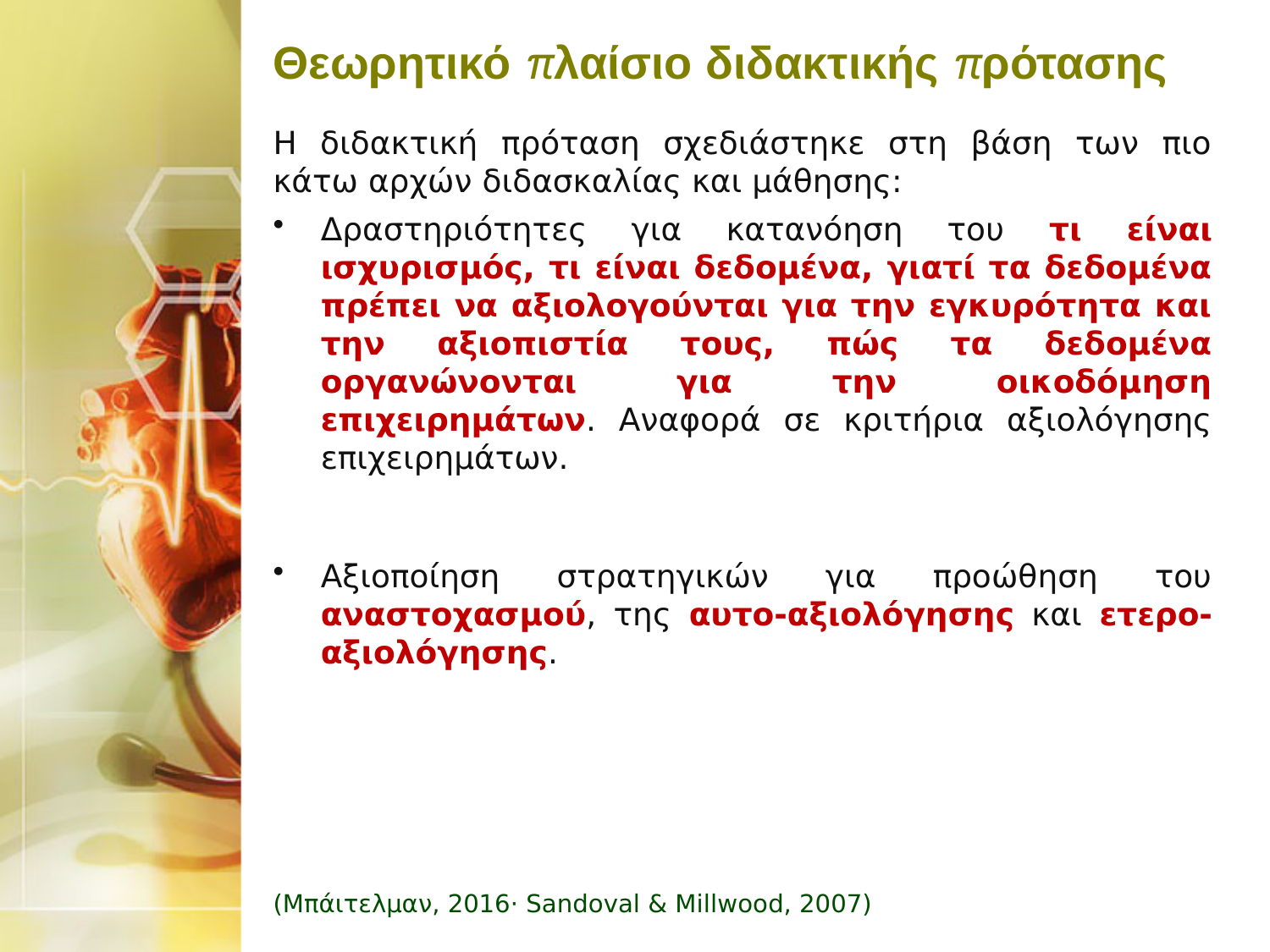

# Θεωρητικό πλαίσιο διδακτικής πρότασης
Η διδακτική πρόταση σχεδιάστηκε στη βάση των πιο κάτω αρχών διδασκαλίας και μάθησης:
Δραστηριότητες για κατανόηση του τι είναι ισχυρισμός, τι είναι δεδομένα, γιατί τα δεδομένα πρέπει να αξιολογούνται για την εγκυρότητα και την αξιοπιστία τους, πώς τα δεδομένα οργανώνονται για την οικοδόμηση επιχειρημάτων. Αναφορά σε κριτήρια αξιολόγησης επιχειρημάτων.

Αξιοποίηση στρατηγικών για προώθηση του αναστοχασμού, της αυτο-αξιολόγησης και ετερο-αξιολόγησης.

(Μπάιτελμαν, 2016· Sandoval & Millwood, 2007)